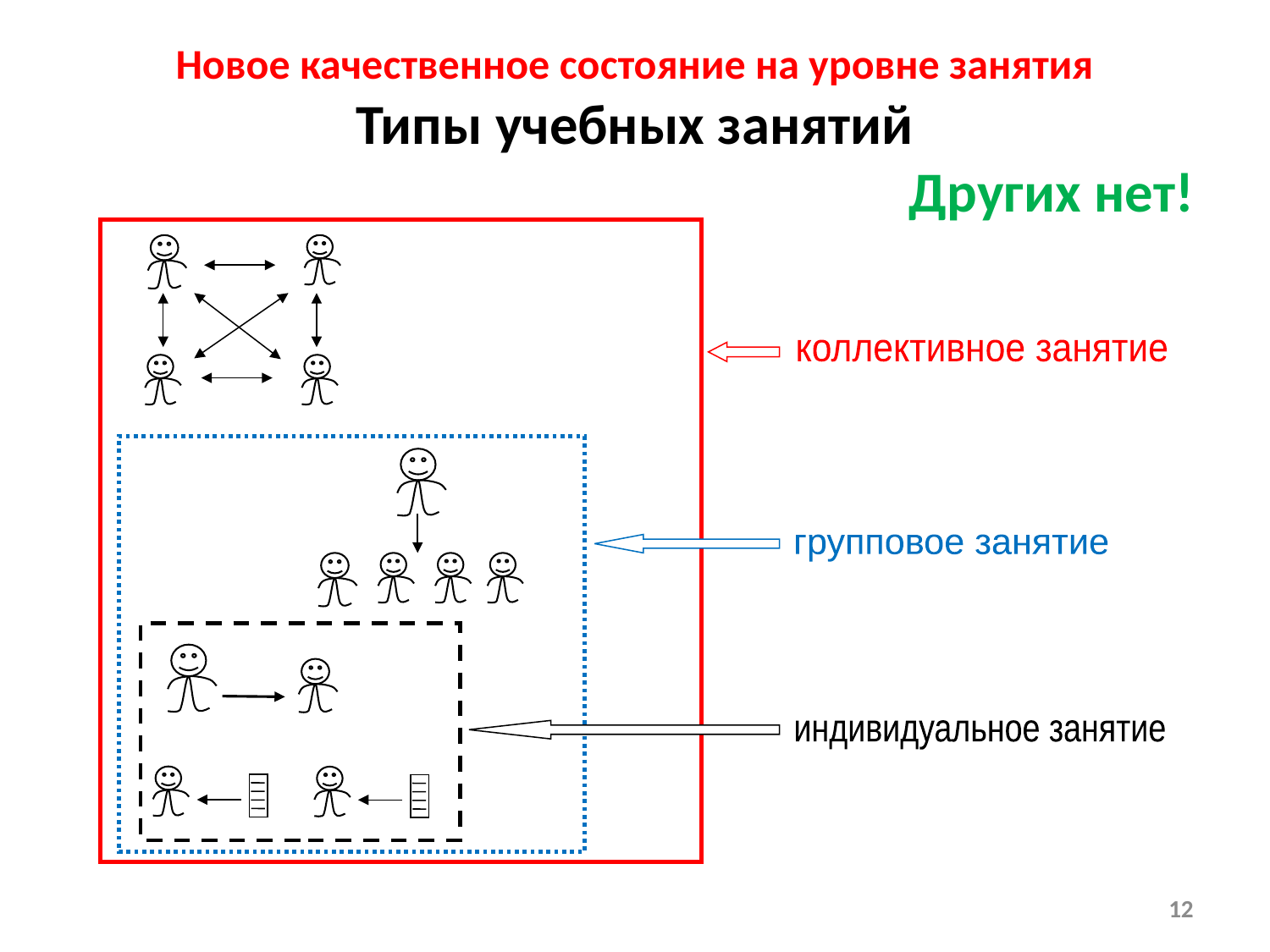

Новое качественное состояние на уровне занятия
Типы учебных занятий
Других нет!

коллективное занятие

групповое занятие

индивидуальное занятие

12